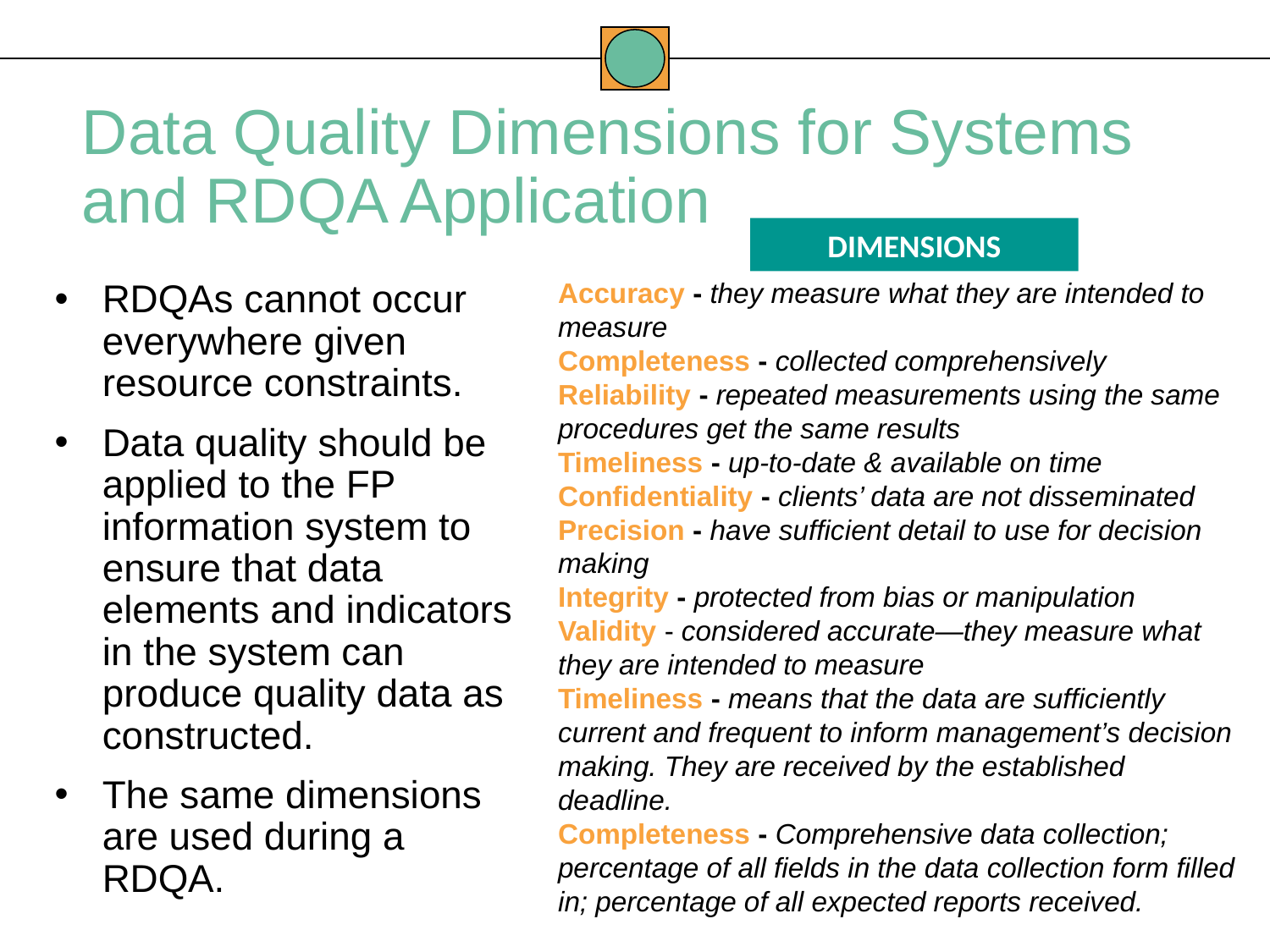

Data Quality Dimensions for Systems and RDQA Application
DIMENSIONS
Accuracy - they measure what they are intended to measure
Completeness - collected comprehensively
Reliability - repeated measurements using the same procedures get the same results
Timeliness - up-to-date & available on time
Confidentiality - clients’ data are not disseminated
Precision - have sufficient detail to use for decision making
Integrity - protected from bias or manipulation
Validity - considered accurate—they measure what they are intended to measure
Timeliness - means that the data are sufficiently current and frequent to inform management’s decision making. They are received by the established deadline.
Completeness - Comprehensive data collection; percentage of all fields in the data collection form filled in; percentage of all expected reports received.

RDQAs cannot occur everywhere given resource constraints.
Data quality should be applied to the FP information system to ensure that data elements and indicators in the system can produce quality data as constructed.
The same dimensions are used during a RDQA.